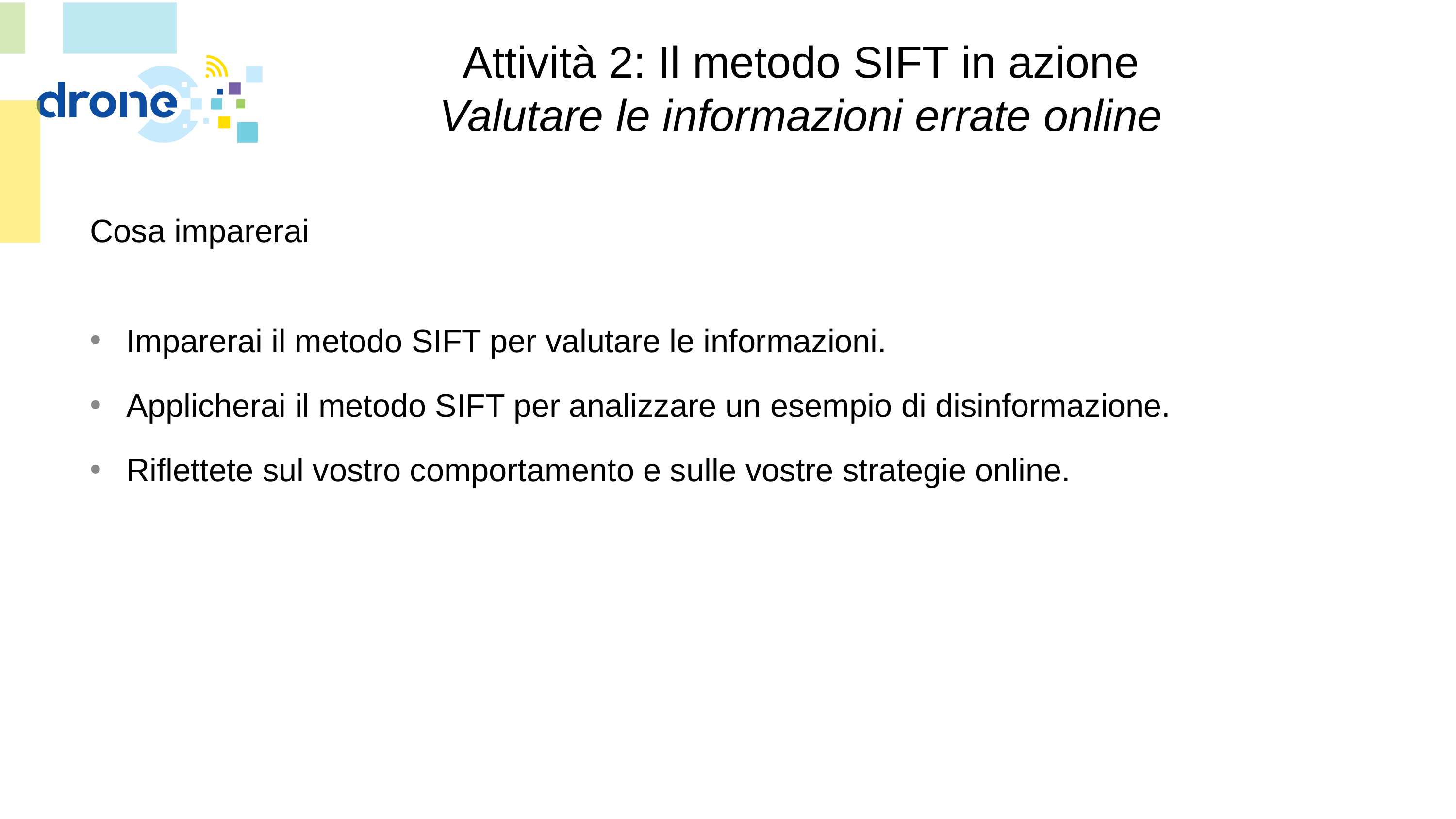

# Attività 2: Il metodo SIFT in azione Valutare le informazioni errate online

Cosa imparerai

Imparerai il metodo SIFT per valutare le informazioni.
Applicherai il metodo SIFT per analizzare un esempio di disinformazione.
Riflettete sul vostro comportamento e sulle vostre strategie online.